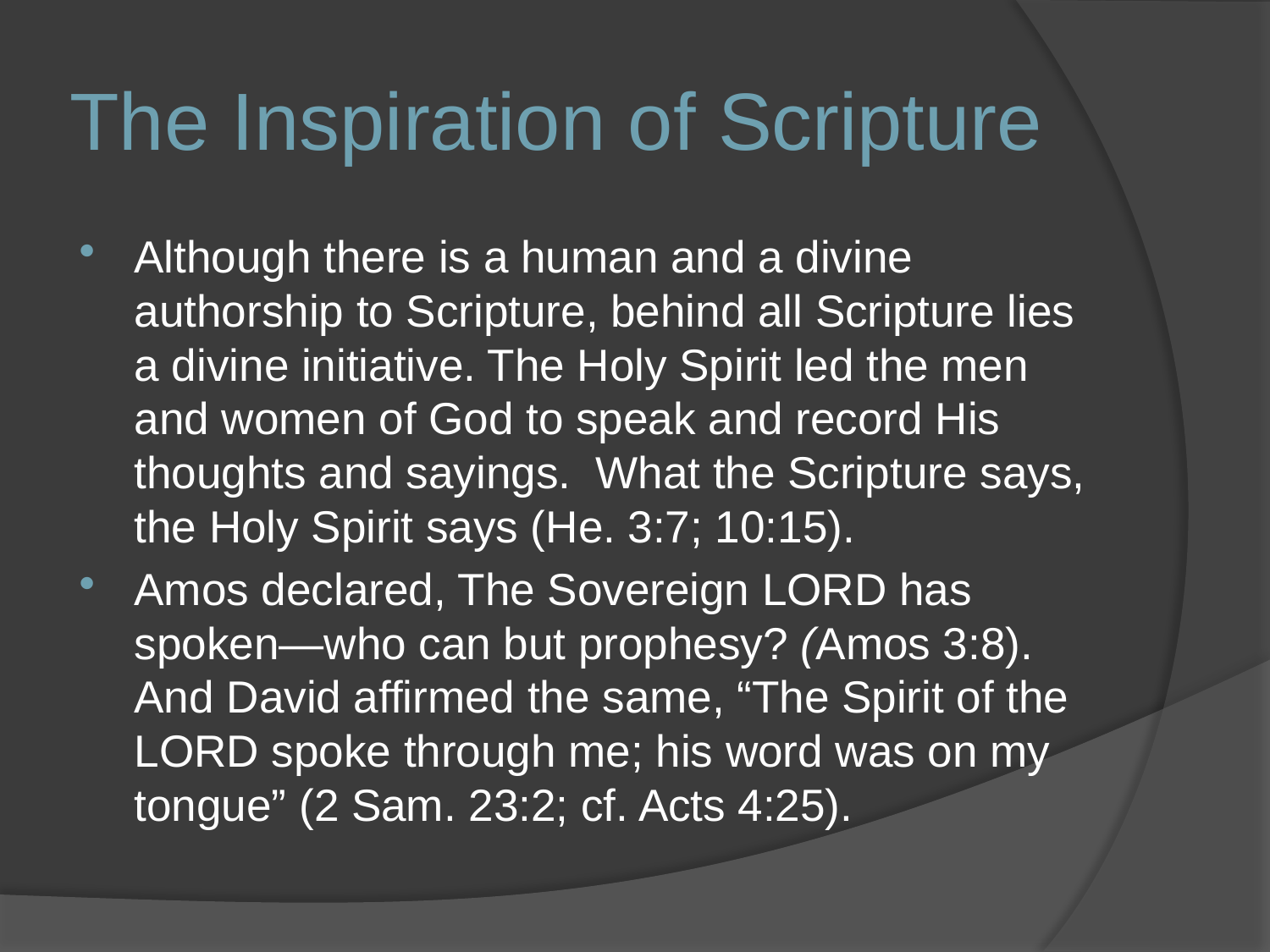

# The Inspiration of Scripture
Although there is a human and a divine authorship to Scripture, behind all Scripture lies a divine initiative. The Holy Spirit led the men and women of God to speak and record His thoughts and sayings.  What the Scripture says, the Holy Spirit says (He. 3:7; 10:15).
Amos declared, The Sovereign LORD has spoken—who can but prophesy? (Amos 3:8).  And David affirmed the same, “The Spirit of the LORD spoke through me; his word was on my tongue” (2 Sam. 23:2; cf. Acts 4:25).